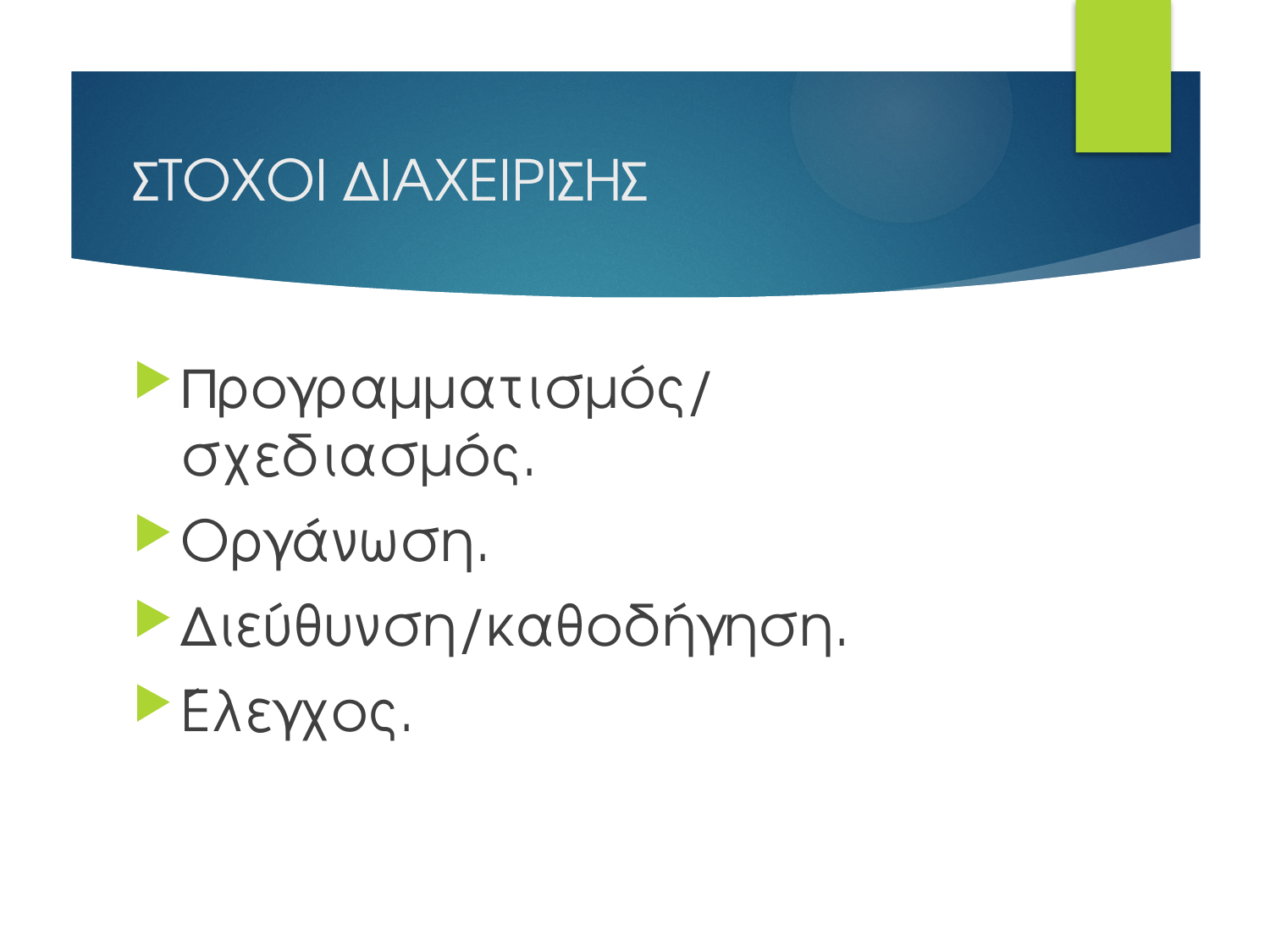

# ΣΤΟΧΟΙ ΔΙΑΧΕΙΡΙΣΗΣ
Προγραμματισμός/σχεδιασμός.
Οργάνωση.
Διεύθυνση/καθοδήγηση.
Έλεγχος.